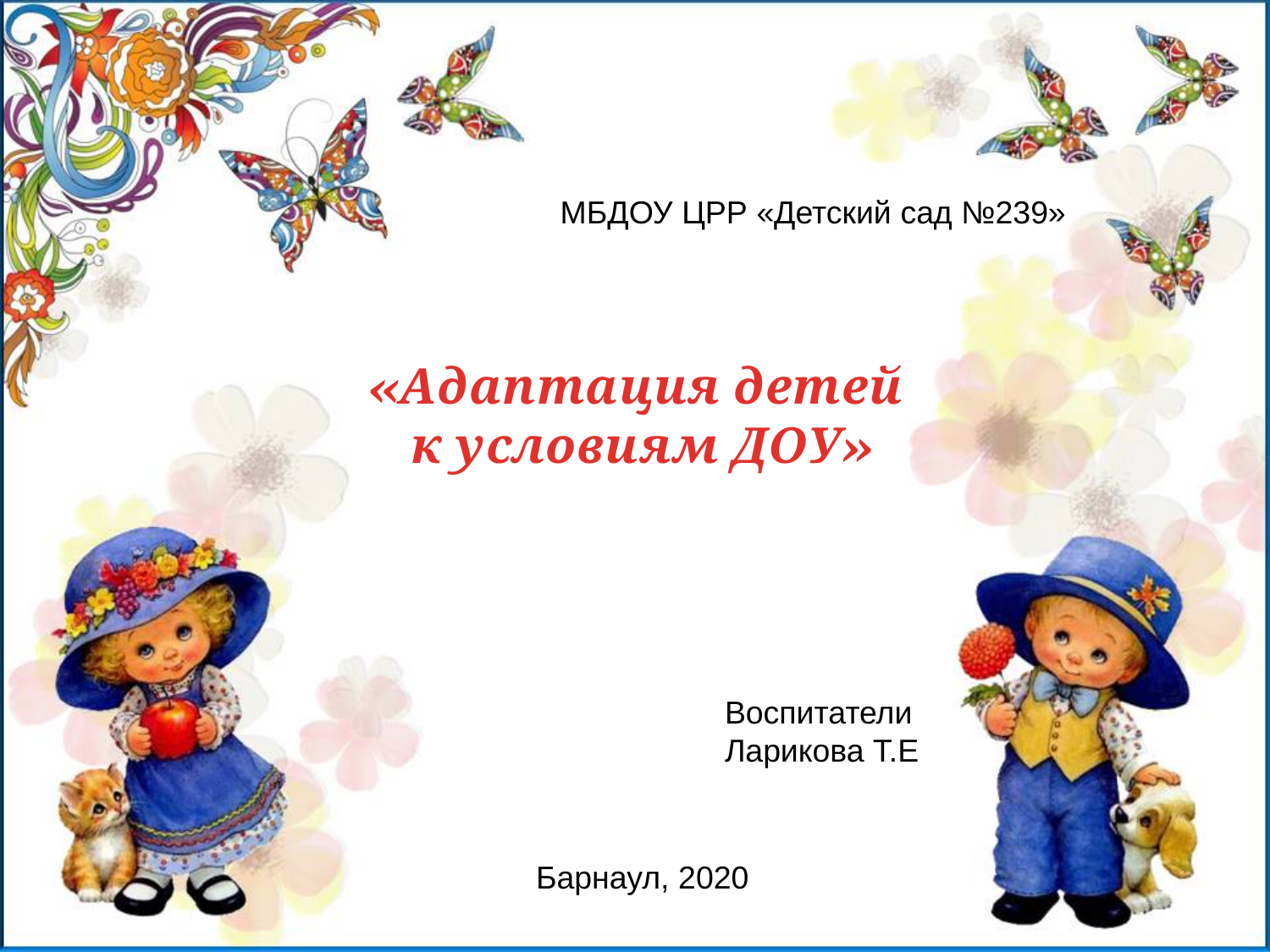

МБДОУ ЦРР «Детский сад №239»
«Адаптация детей
к условиям ДОУ»
Воспитатели
Ларикова Т.Е

Барнаул, 2020